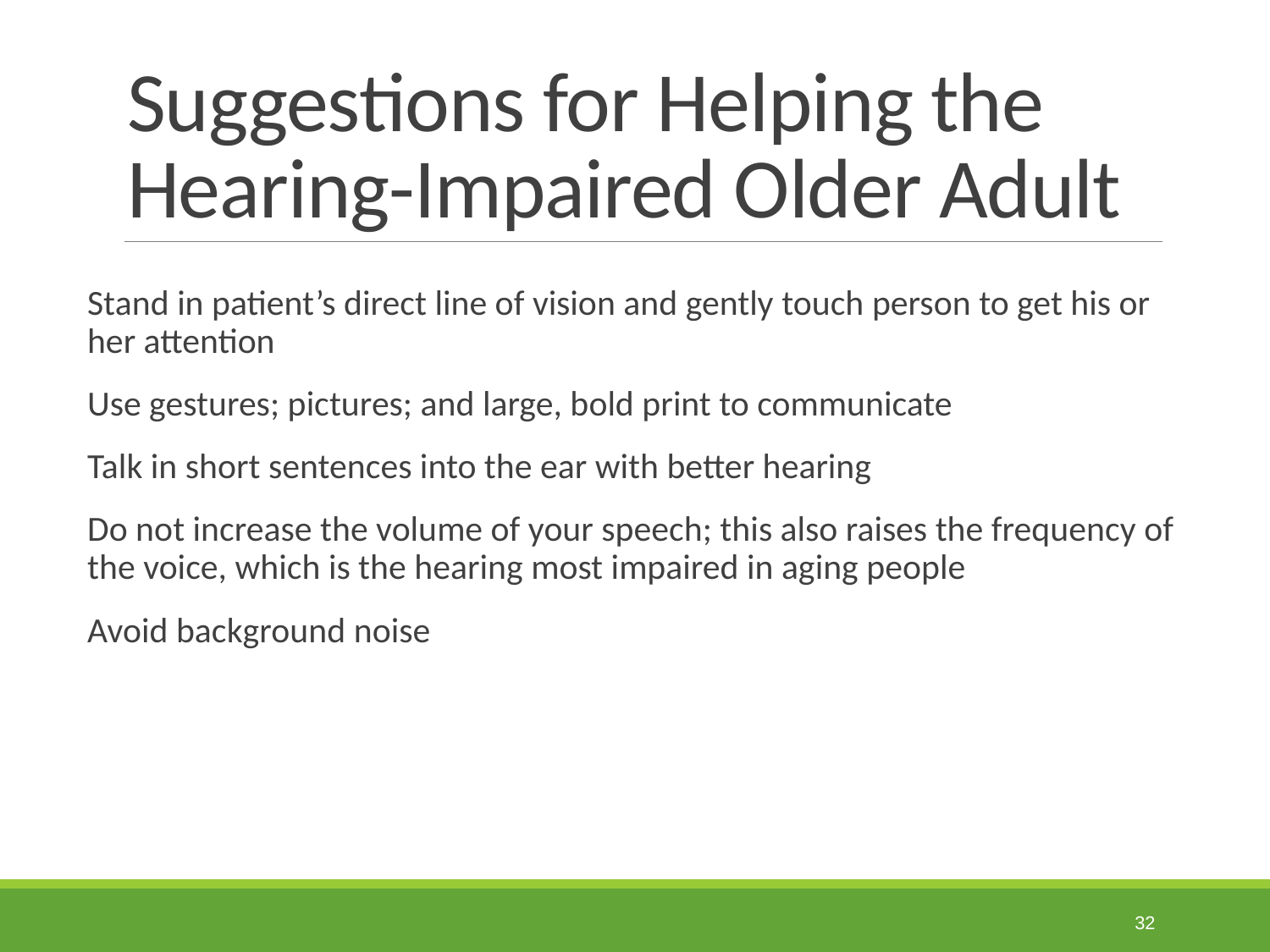

# Suggestions for Helping the Hearing-Impaired Older Adult
Stand in patient’s direct line of vision and gently touch person to get his or her attention
Use gestures; pictures; and large, bold print to communicate
Talk in short sentences into the ear with better hearing
Do not increase the volume of your speech; this also raises the frequency of the voice, which is the hearing most impaired in aging people
Avoid background noise
 32